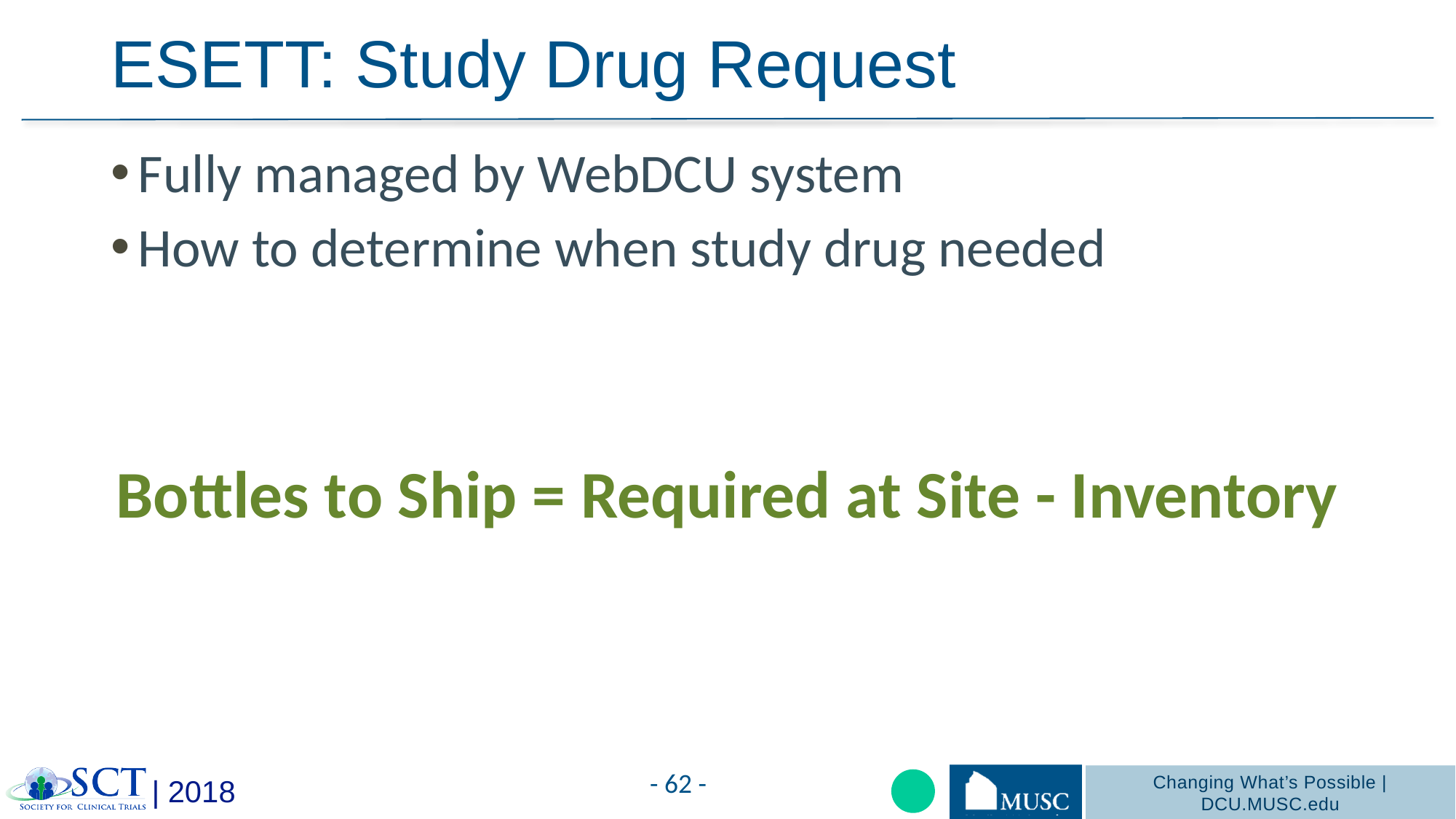

# ESETT: Study Drug Request
Fully managed by WebDCU system
How to determine when study drug needed

Bottles to Ship = Required at Site - Inventory
- 62 -